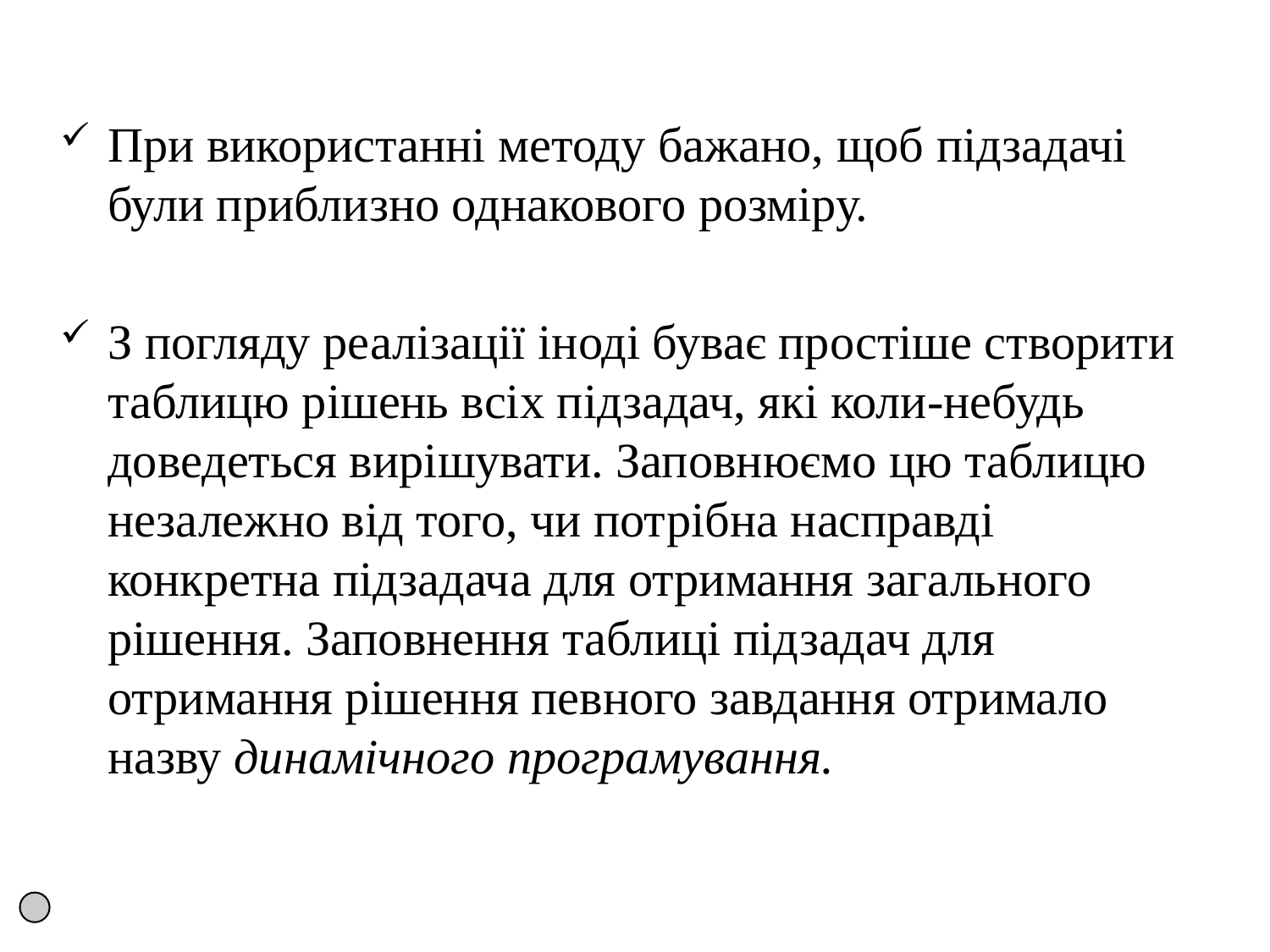

При використанні методу бажано, щоб підзадачі були приблизно однакового розміру.

З погляду реалізації іноді буває простіше створити таблицю рішень всіх підзадач, які коли-небудь доведеться вирішувати. Заповнюємо цю таблицю незалежно від того, чи потрібна насправді конкретна підзадача для отримання загального рішення. Заповнення таблиці підзадач для отримання рішення певного завдання отримало назву динамічного програмування.